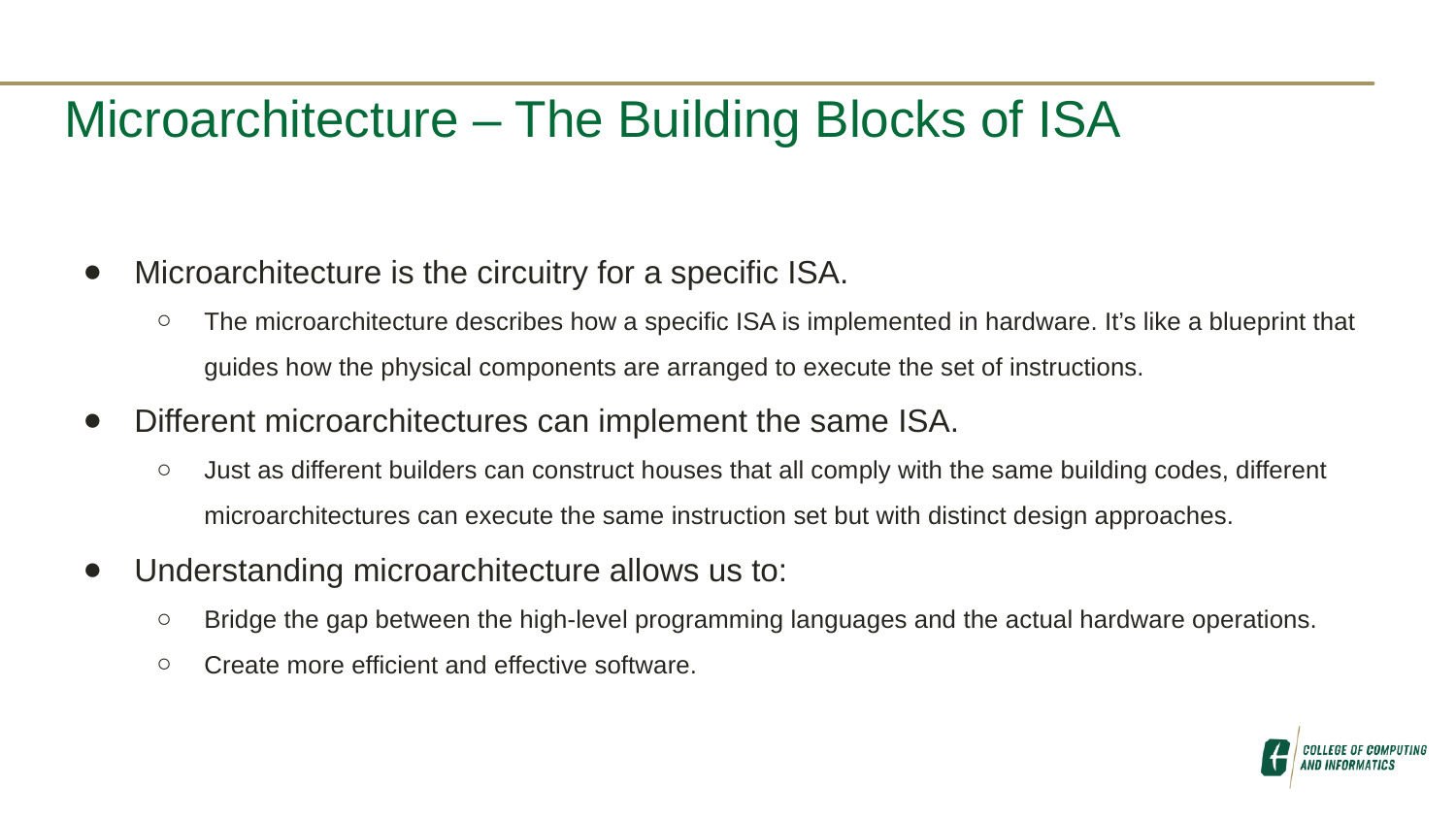

# Microarchitecture – The Building Blocks of ISA

Microarchitecture is the circuitry for a specific ISA.
The microarchitecture describes how a specific ISA is implemented in hardware. It’s like a blueprint that guides how the physical components are arranged to execute the set of instructions.
Different microarchitectures can implement the same ISA.
Just as different builders can construct houses that all comply with the same building codes, different microarchitectures can execute the same instruction set but with distinct design approaches.
Understanding microarchitecture allows us to:
Bridge the gap between the high-level programming languages and the actual hardware operations.
Create more efficient and effective software.